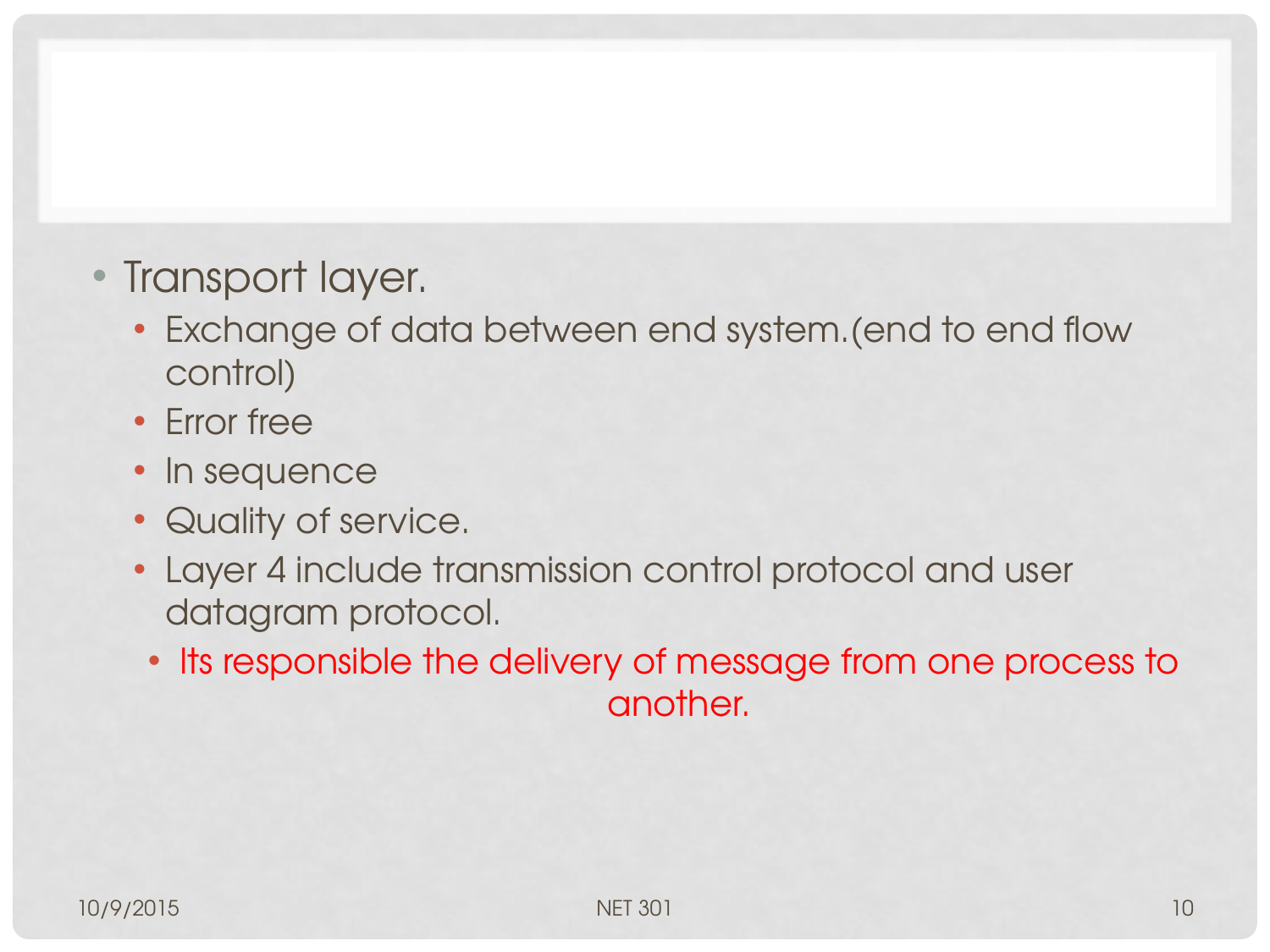

#
Transport layer.
Exchange of data between end system.(end to end flow control)
Error free
In sequence
Quality of service.
Layer 4 include transmission control protocol and user datagram protocol.
Its responsible the delivery of message from one process to another.

10/9/2015
NET 301
10